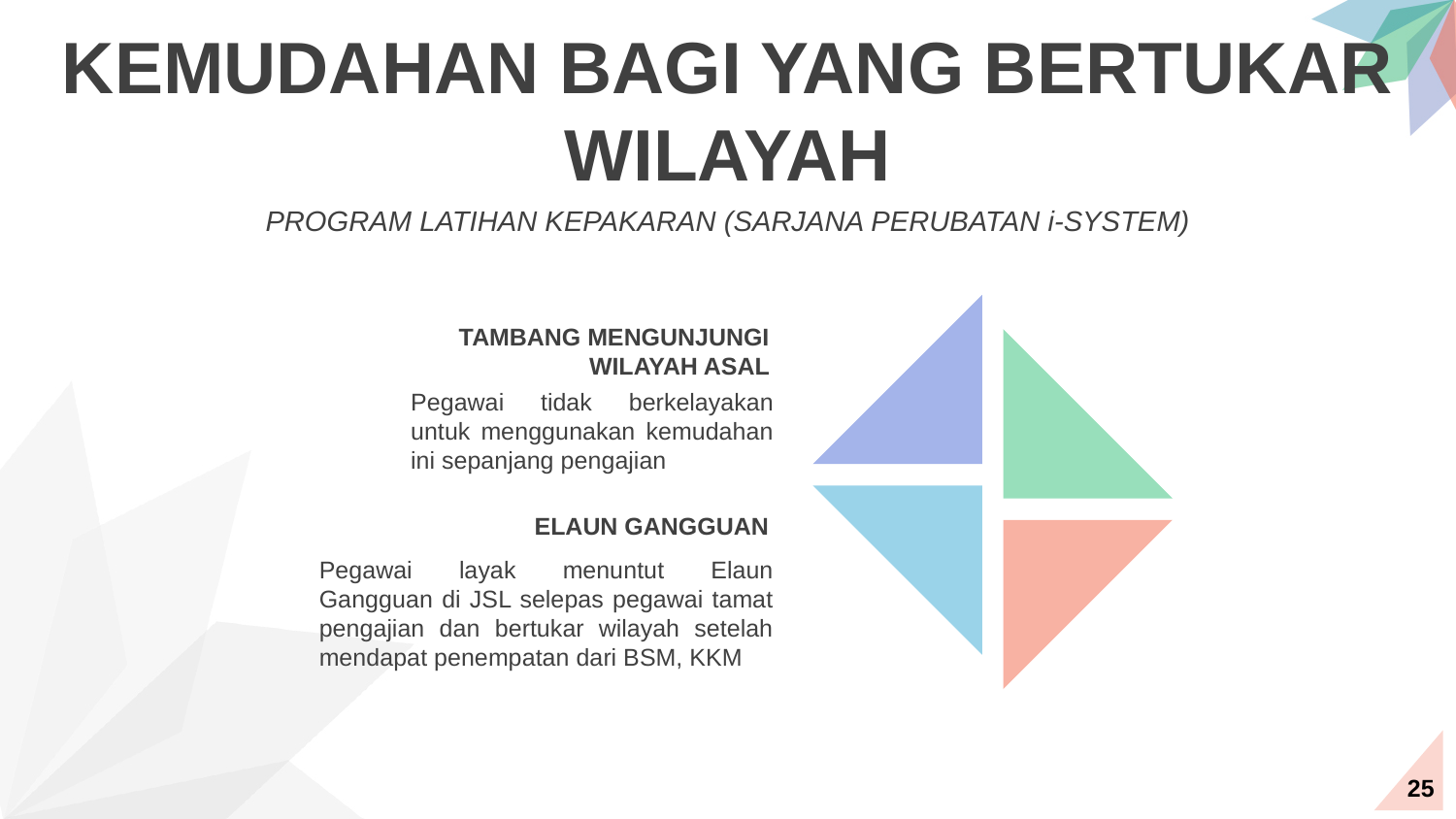

KEMUDAHAN BAGI YANG BERTUKAR WILAYAH
PROGRAM LATIHAN KEPAKARAN (SARJANA PERUBATAN i-SYSTEM)

TAMBANG MENGUNJUNGI WILAYAH ASAL
Pegawai tidak berkelayakan untuk menggunakan kemudahan ini sepanjang pengajian

ELAUN GANGGUAN
Pegawai layak menuntut Elaun Gangguan di JSL selepas pegawai tamat pengajian dan bertukar wilayah setelah mendapat penempatan dari BSM, KKM

25